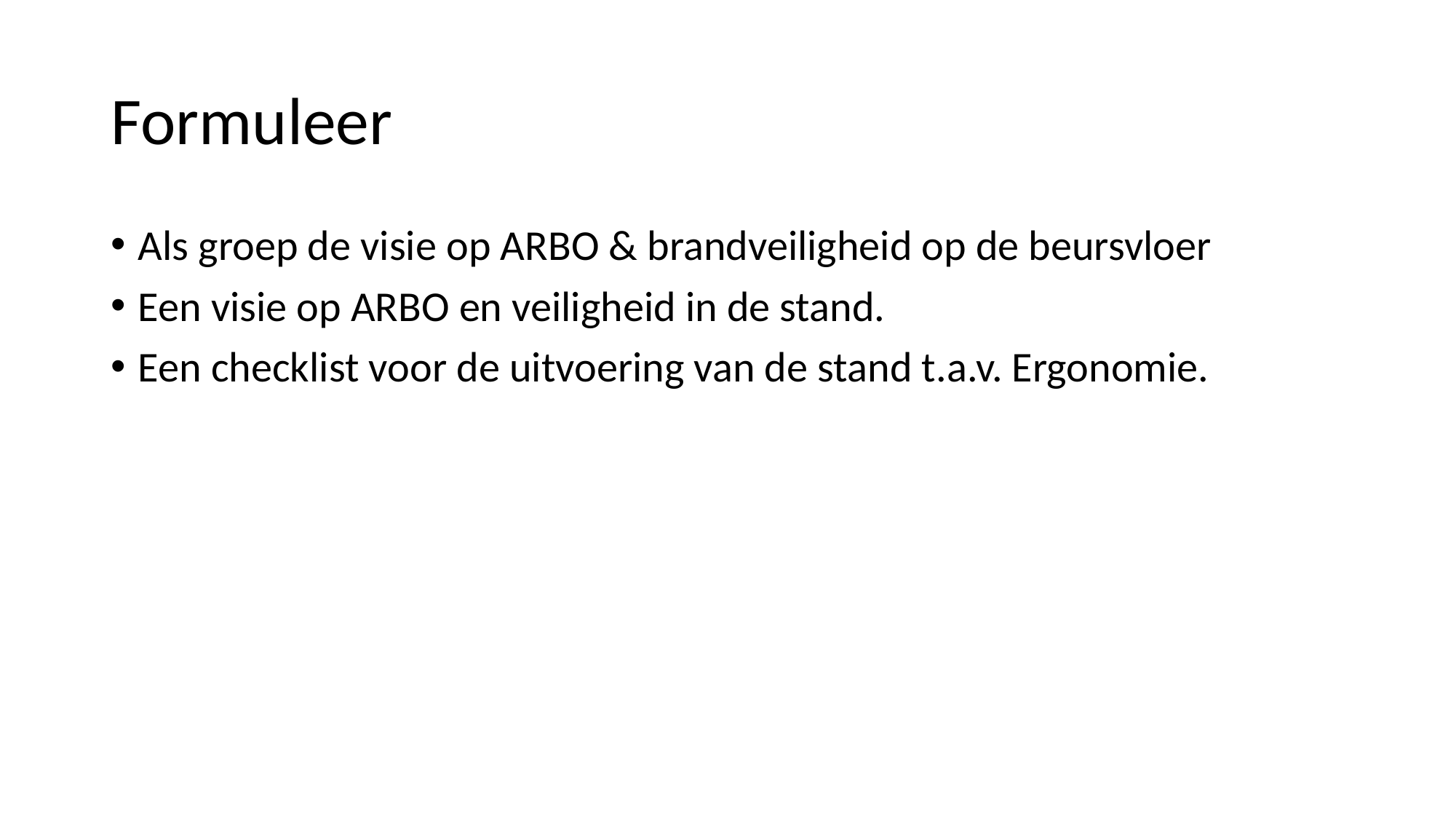

# Formuleer
Als groep de visie op ARBO & brandveiligheid op de beursvloer
Een visie op ARBO en veiligheid in de stand.
Een checklist voor de uitvoering van de stand t.a.v. Ergonomie.